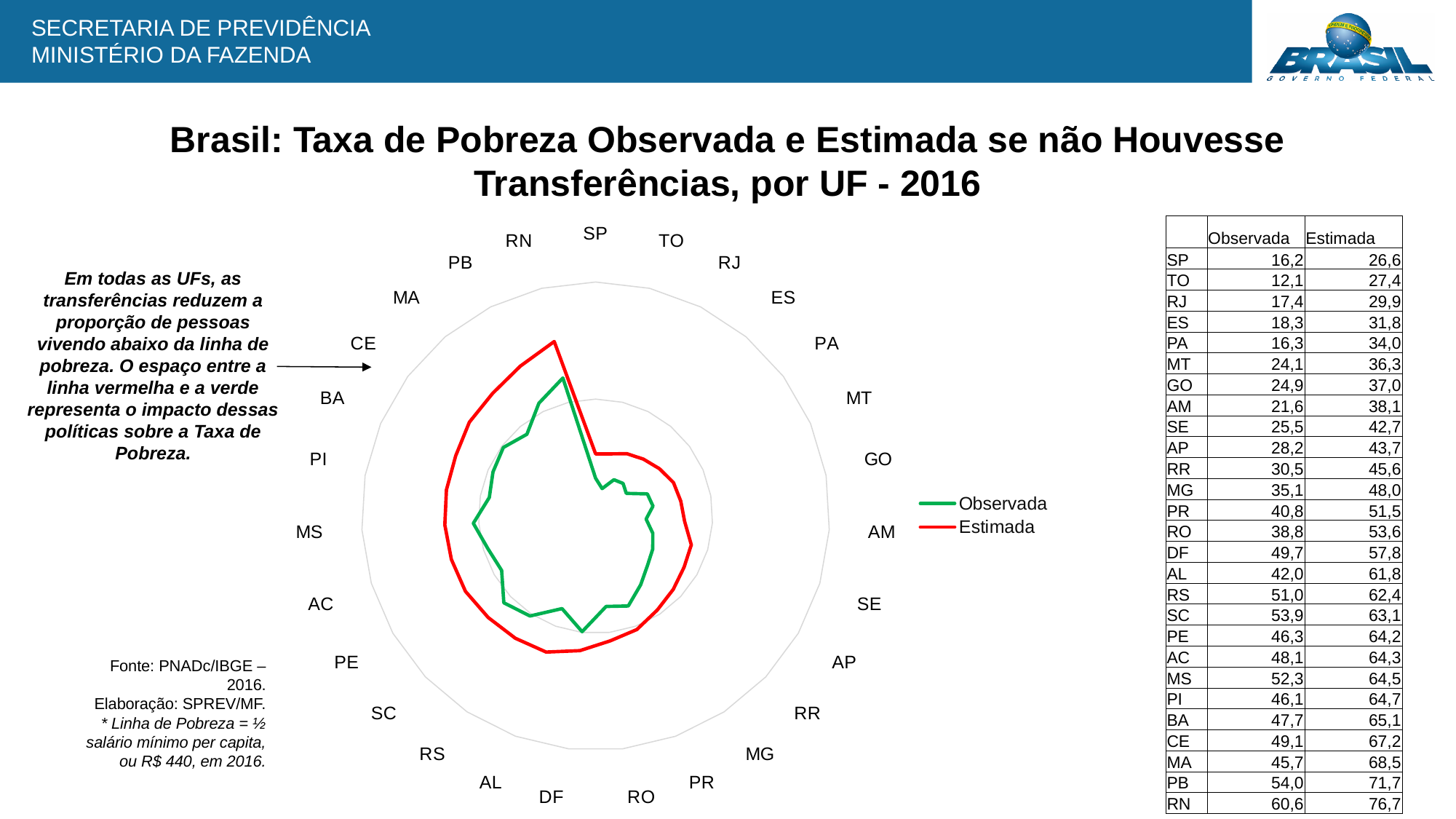

Brasil: Taxa de Pobreza Observada e Estimada se não Houvesse Transferências, por UF - 2016

### Chart

| Category | Observada | Estimada |
|---|---|---|
| SP | 16.211036627428477 | 26.596347582696 |
| TO | 12.104682184352473 | 27.350058961870936 |
| RJ | 17.436928096172053 | 29.87498247135439 |
| ES | 18.25668145886819 | 31.795159786575006 |
| PA | 16.33149530541915 | 33.97581827895878 |
| MT | 24.06811764379062 | 36.255196374180166 |
| GO | 24.876148123774527 | 36.95439181515591 |
| AM | 21.60548990661275 | 38.10249631562192 |
| SE | 25.49979990517235 | 42.69277941888307 |
| AP | 28.165087318487494 | 43.65395293901865 |
| RR | 30.51323261174885 | 45.59218528977432 |
| MG | 35.05450095437127 | 47.97467457458212 |
| PR | 40.81664696723206 | 51.50471696055897 |
| RO | 38.80852513438898 | 53.607161975711996 |
| DF | 49.65792944279591 | 57.80824987636004 |
| AL | 41.994068710766065 | 61.76030444253966 |
| RS | 51.01469585260339 | 62.393278340045704 |
| SC | 53.90034640475425 | 63.06402265113722 |
| PE | 46.34805884910153 | 64.21251701941262 |
| AC | 48.089333925192406 | 64.33581298861475 |
| MS | 52.336964780240756 | 64.52486649759135 |
| PI | 46.11438642766497 | 64.7113102288966 |
| BA | 47.74796526977431 | 65.1017113825772 |
| CE | 49.146594817561684 | 67.24441541825873 |
| MA | 45.668345837632415 | 68.46199455631137 |
| PB | 53.99007336687554 | 71.69280775515975 |
| RN | 60.64872149935794 | 76.65602490409546 |
|  | Observada | Estimada |
| --- | --- | --- |
| SP | 16,2 | 26,6 |
| TO | 12,1 | 27,4 |
| RJ | 17,4 | 29,9 |
| ES | 18,3 | 31,8 |
| PA | 16,3 | 34,0 |
| MT | 24,1 | 36,3 |
| GO | 24,9 | 37,0 |
| AM | 21,6 | 38,1 |
| SE | 25,5 | 42,7 |
| AP | 28,2 | 43,7 |
| RR | 30,5 | 45,6 |
| MG | 35,1 | 48,0 |
| PR | 40,8 | 51,5 |
| RO | 38,8 | 53,6 |
| DF | 49,7 | 57,8 |
| AL | 42,0 | 61,8 |
| RS | 51,0 | 62,4 |
| SC | 53,9 | 63,1 |
| PE | 46,3 | 64,2 |
| AC | 48,1 | 64,3 |
| MS | 52,3 | 64,5 |
| PI | 46,1 | 64,7 |
| BA | 47,7 | 65,1 |
| CE | 49,1 | 67,2 |
| MA | 45,7 | 68,5 |
| PB | 54,0 | 71,7 |
| RN | 60,6 | 76,7 |
Em todas as UFs, as transferências reduzem a proporção de pessoas vivendo abaixo da linha de pobreza. O espaço entre a linha vermelha e a verde representa o impacto dessas políticas sobre a Taxa de Pobreza.

Fonte: PNADc/IBGE – 2016.
Elaboração: SPREV/MF.
* Linha de Pobreza = ½ salário mínimo per capita, ou R$ 440, em 2016.